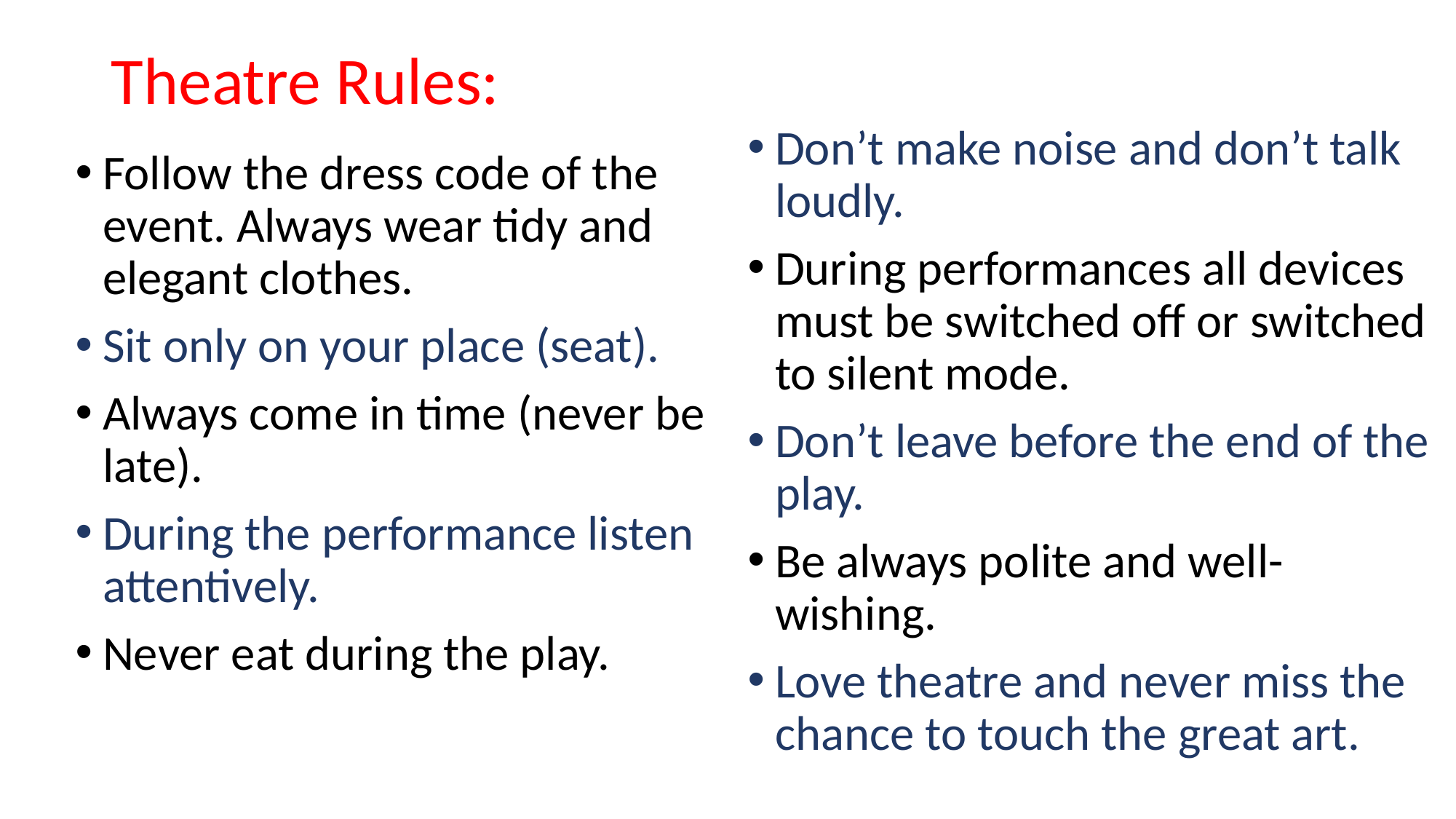

# Theatre Rules:
Don’t make noise and don’t talk loudly.
During performances all devices must be switched off or switched to silent mode.
Don’t leave before the end of the play.
Be always polite and well-wishing.
Love theatre and never miss the chance to touch the great art.
Follow the dress code of the event. Always wear tidy and elegant clothes.
Sit only on your place (seat).
Always come in time (never be late).
During the performance listen attentively.
Never eat during the play.